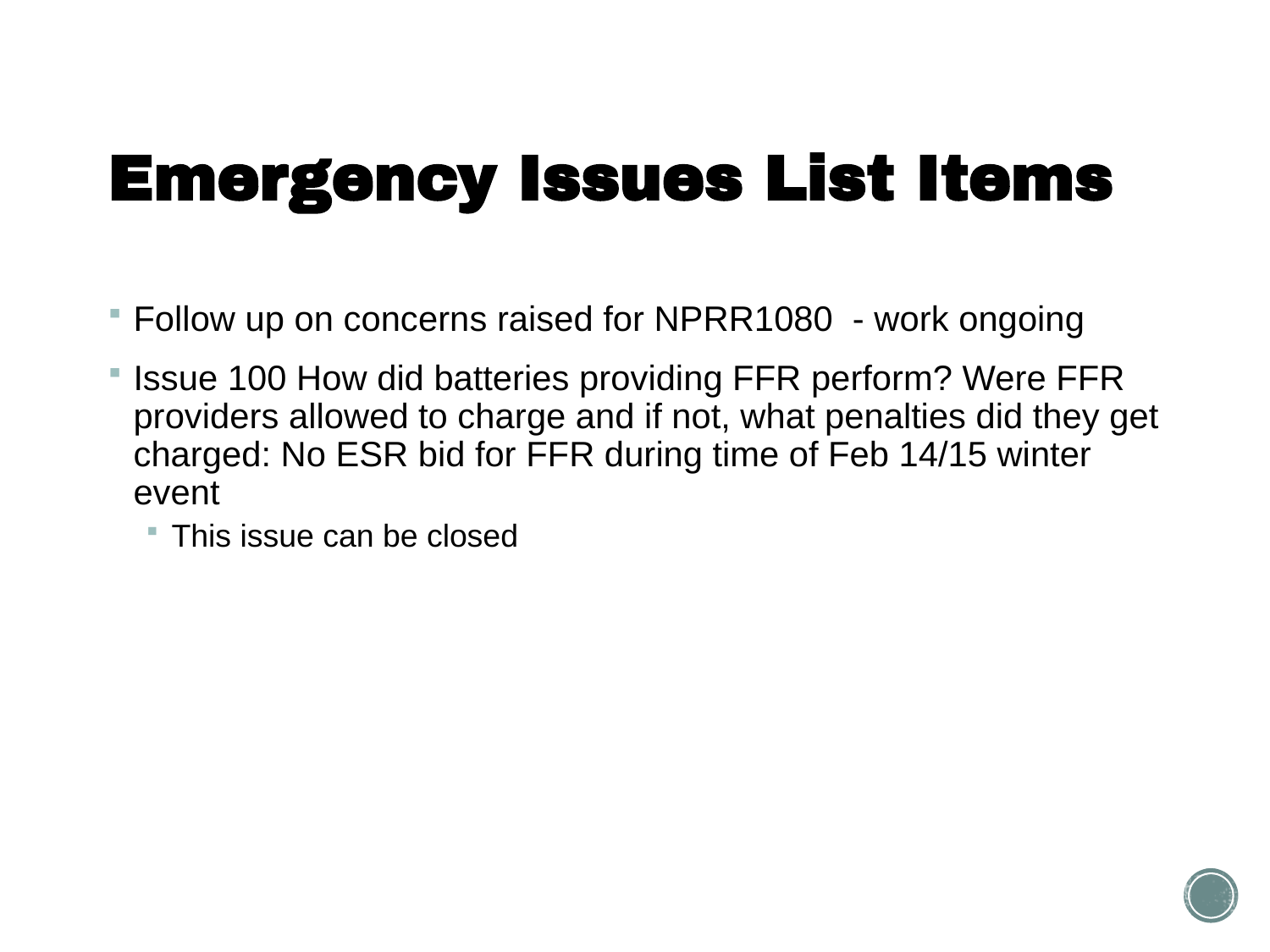

# Emergency Issues List Items
Follow up on concerns raised for NPRR1080  - work ongoing
Issue 100 How did batteries providing FFR perform? Were FFR providers allowed to charge and if not, what penalties did they get charged: No ESR bid for FFR during time of Feb 14/15 winter event
This issue can be closed